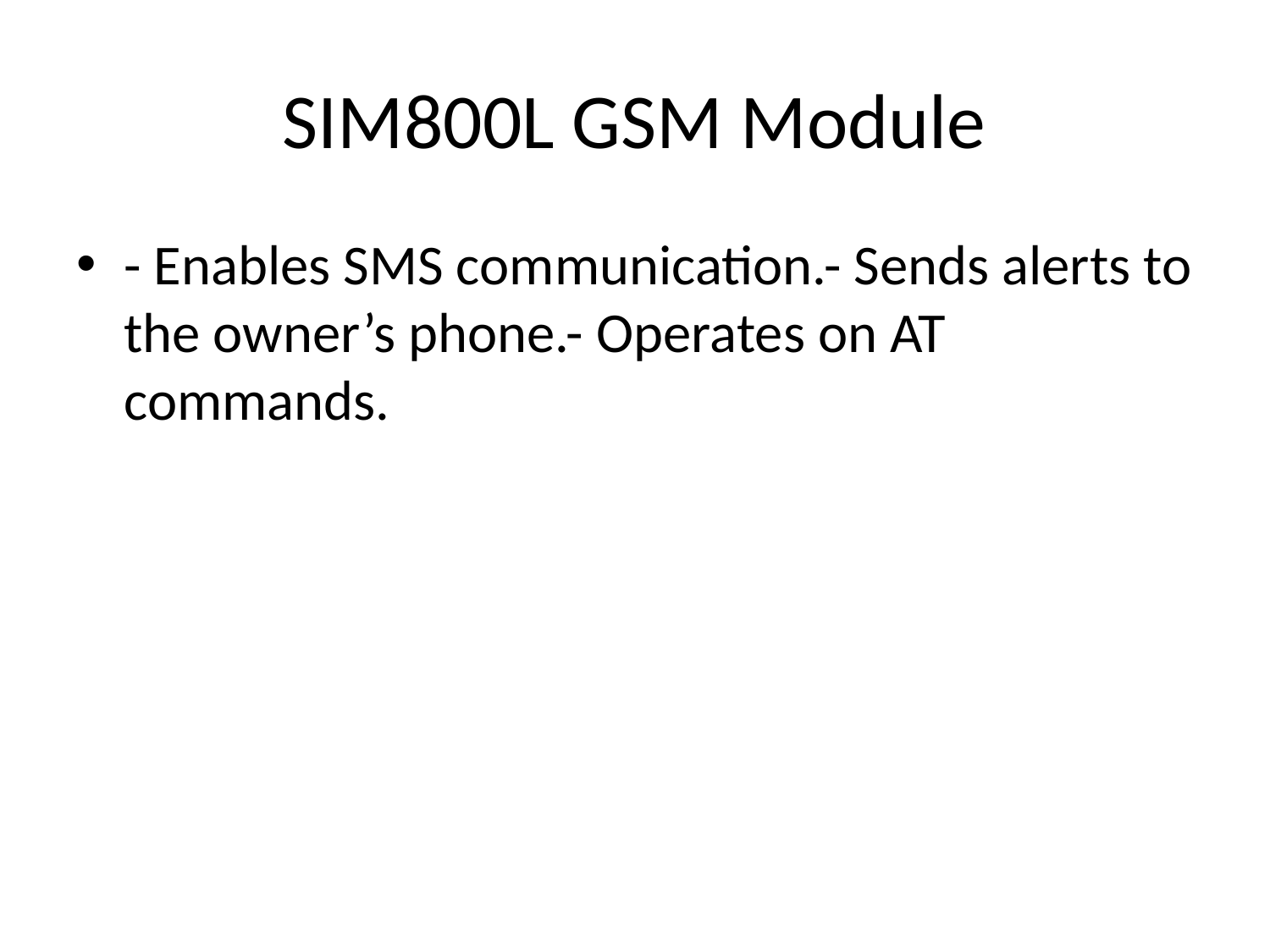

# SIM800L GSM Module
- Enables SMS communication.- Sends alerts to the owner’s phone.- Operates on AT commands.